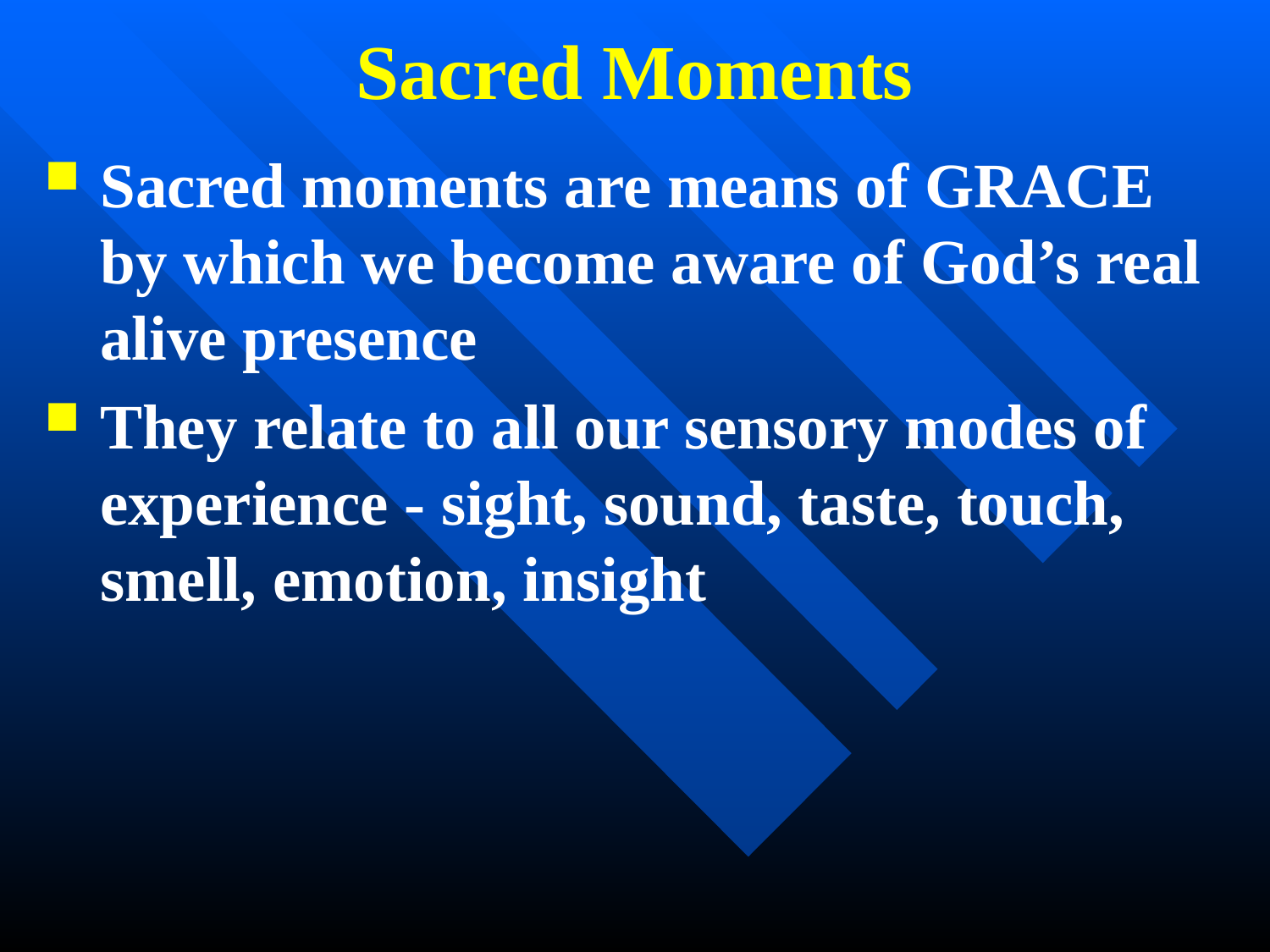

# Sacred Moments
Sacred moments are means of GRACE by which we become aware of God’s real alive presence
They relate to all our sensory modes of experience - sight, sound, taste, touch, smell, emotion, insight